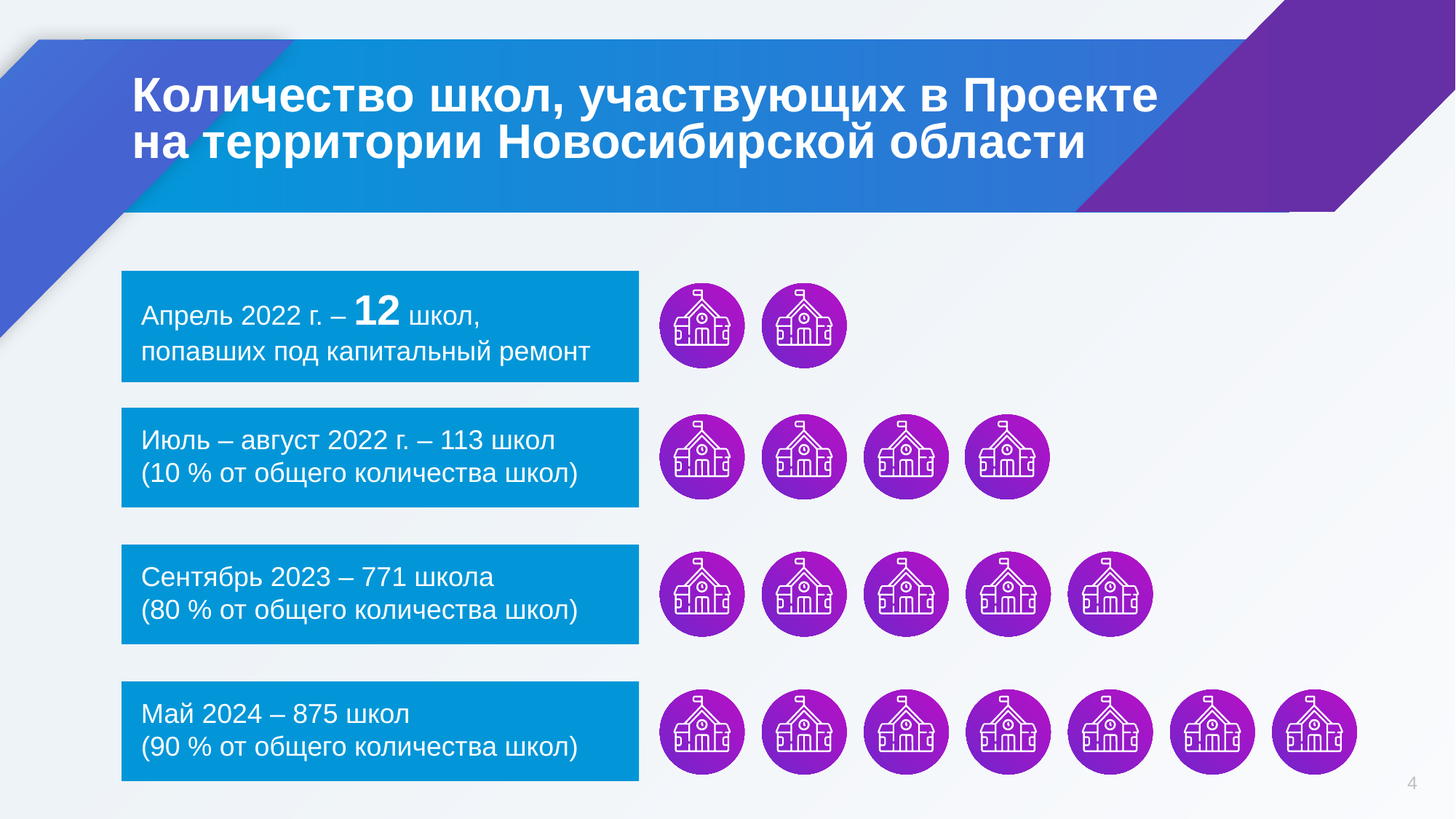

Количество школ, участвующих в Проекте
на территории Новосибирской области
Апрель 2022 г. – 12 школ,
попавших под капитальный ремонт

Июль – август 2022 г. – 113 школ
(10 % от общего количества школ)

Сентябрь 2023 – 771 школа
(80 % от общего количества школ)

Май 2024 – 875 школ
(90 % от общего количества школ)